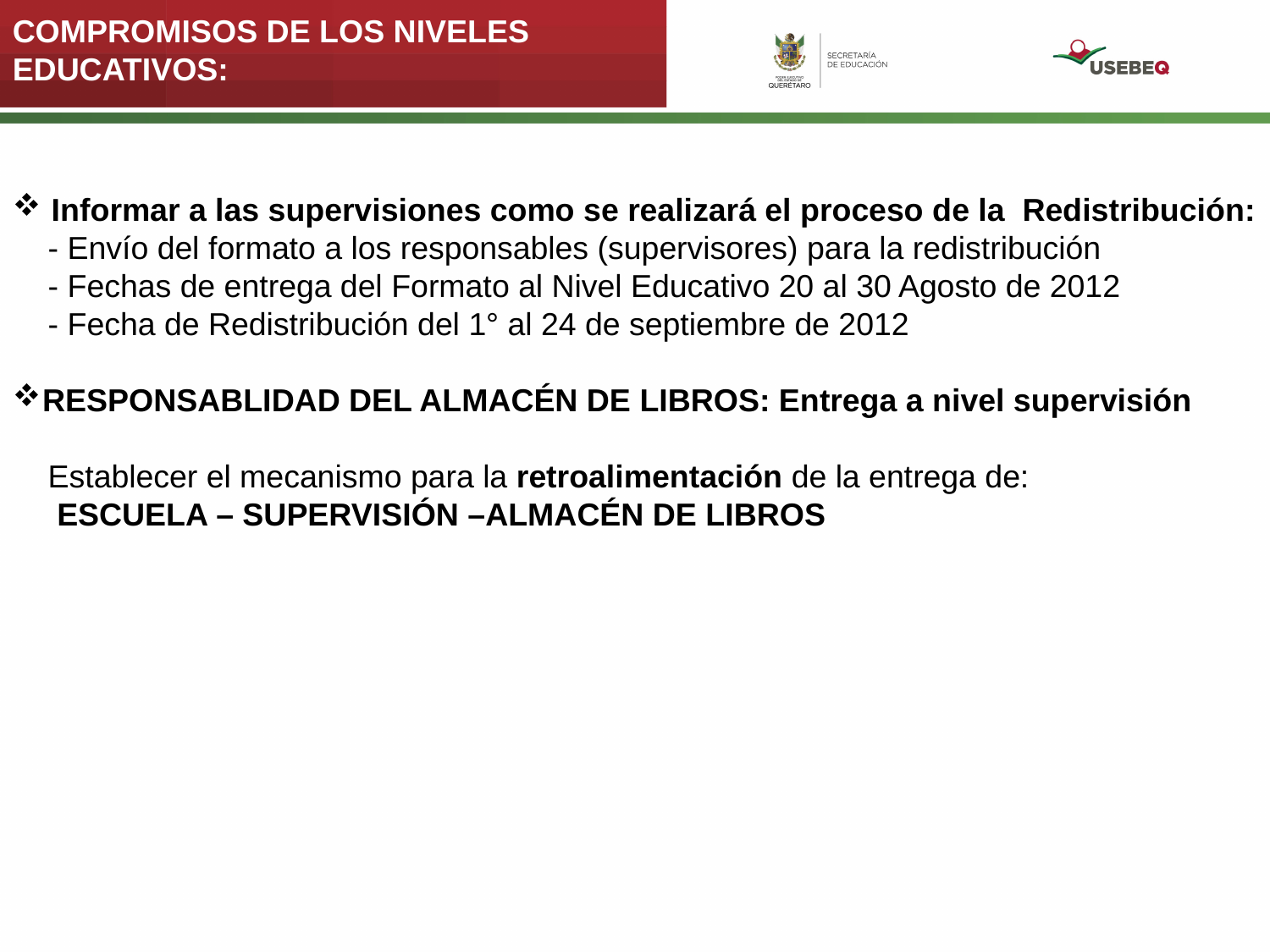

COMPROMISOS DE LOS NIVELES EDUCATIVOS:

 Informar a las supervisiones como se realizará el proceso de la  Redistribución:
    - Envío del formato a los responsables (supervisores) para la redistribución
    - Fechas de entrega del Formato al Nivel Educativo 20 al 30 Agosto de 2012
    - Fecha de Redistribución del 1° al 24 de septiembre de 2012

RESPONSABLIDAD DEL ALMACÉN DE LIBROS: Entrega a nivel supervisión

    Establecer el mecanismo para la retroalimentación de la entrega de:
     ESCUELA – SUPERVISIÓN –ALMACÉN DE LIBROS